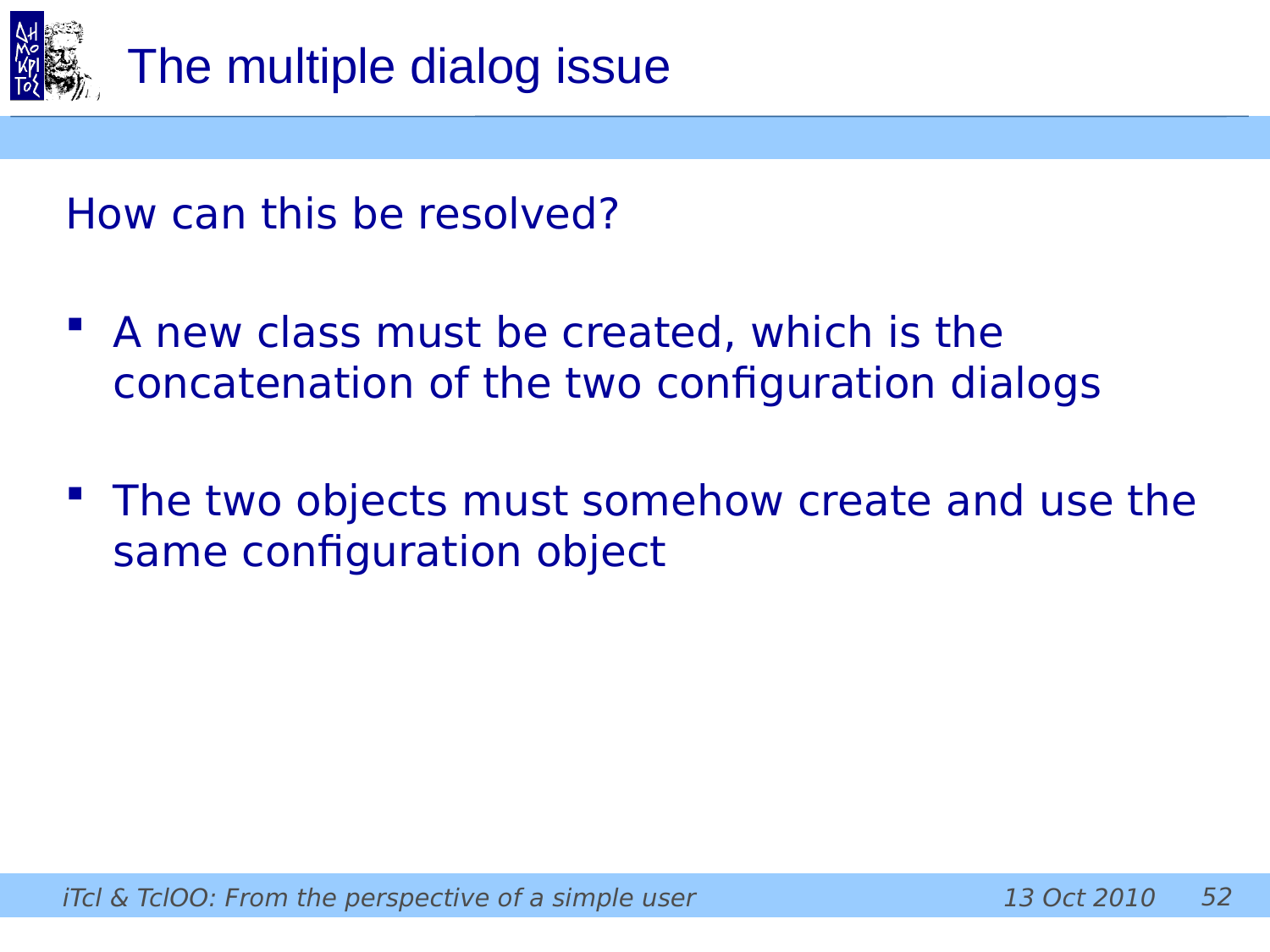

# The multiple dialog issue
How can this be resolved?

A new class must be created, which is the concatenation of the two configuration dialogs

The two objects must somehow create and use the same configuration object

52
iTcl & TclOO: From the perspective of a simple user
13 Oct 2010